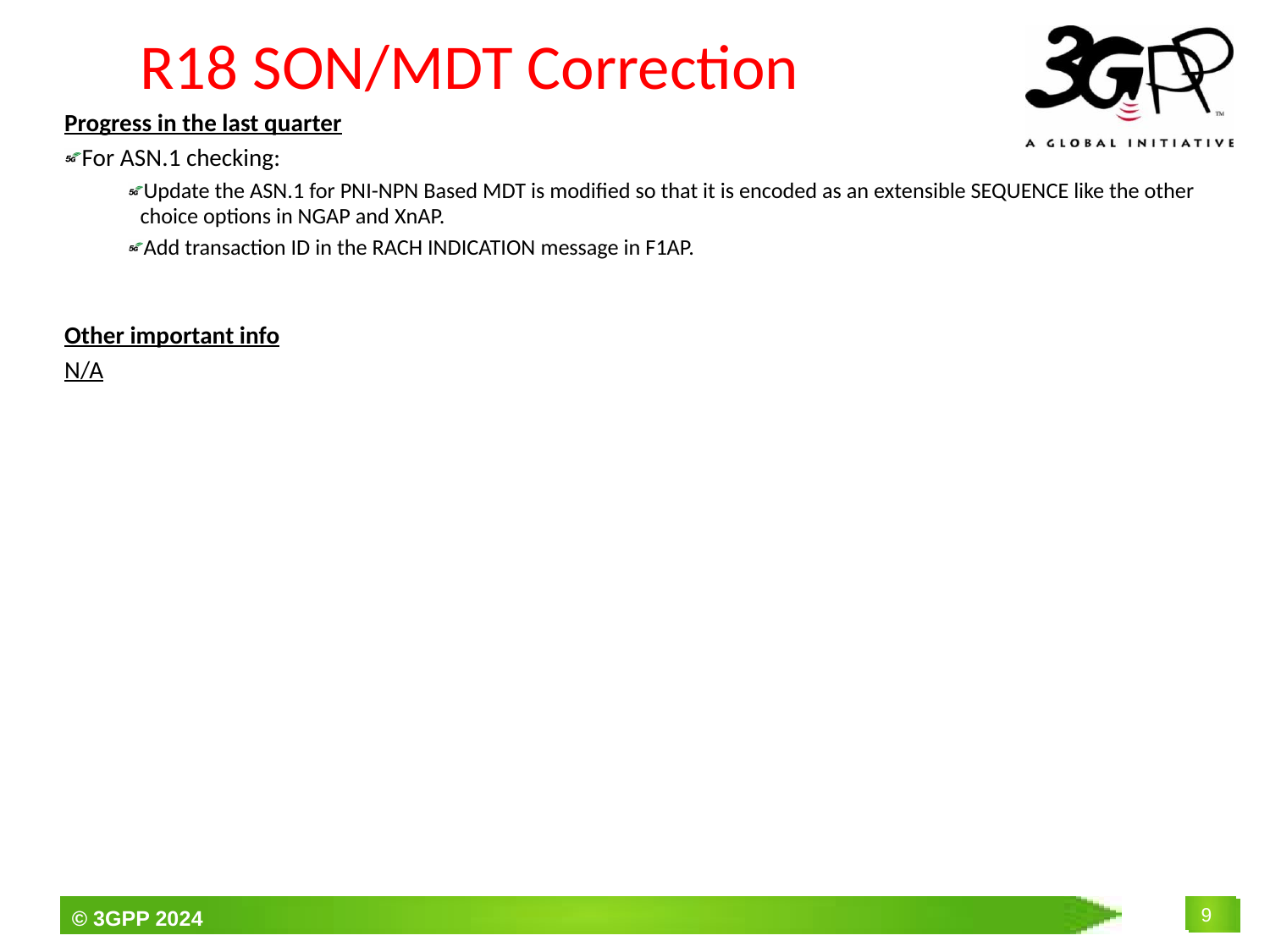

# R18 SON/MDT Correction
Progress in the last quarter
For ASN.1 checking:
Update the ASN.1 for PNI-NPN Based MDT is modified so that it is encoded as an extensible SEQUENCE like the other choice options in NGAP and XnAP.
Add transaction ID in the RACH INDICATION message in F1AP.

Other important info
N/A

9